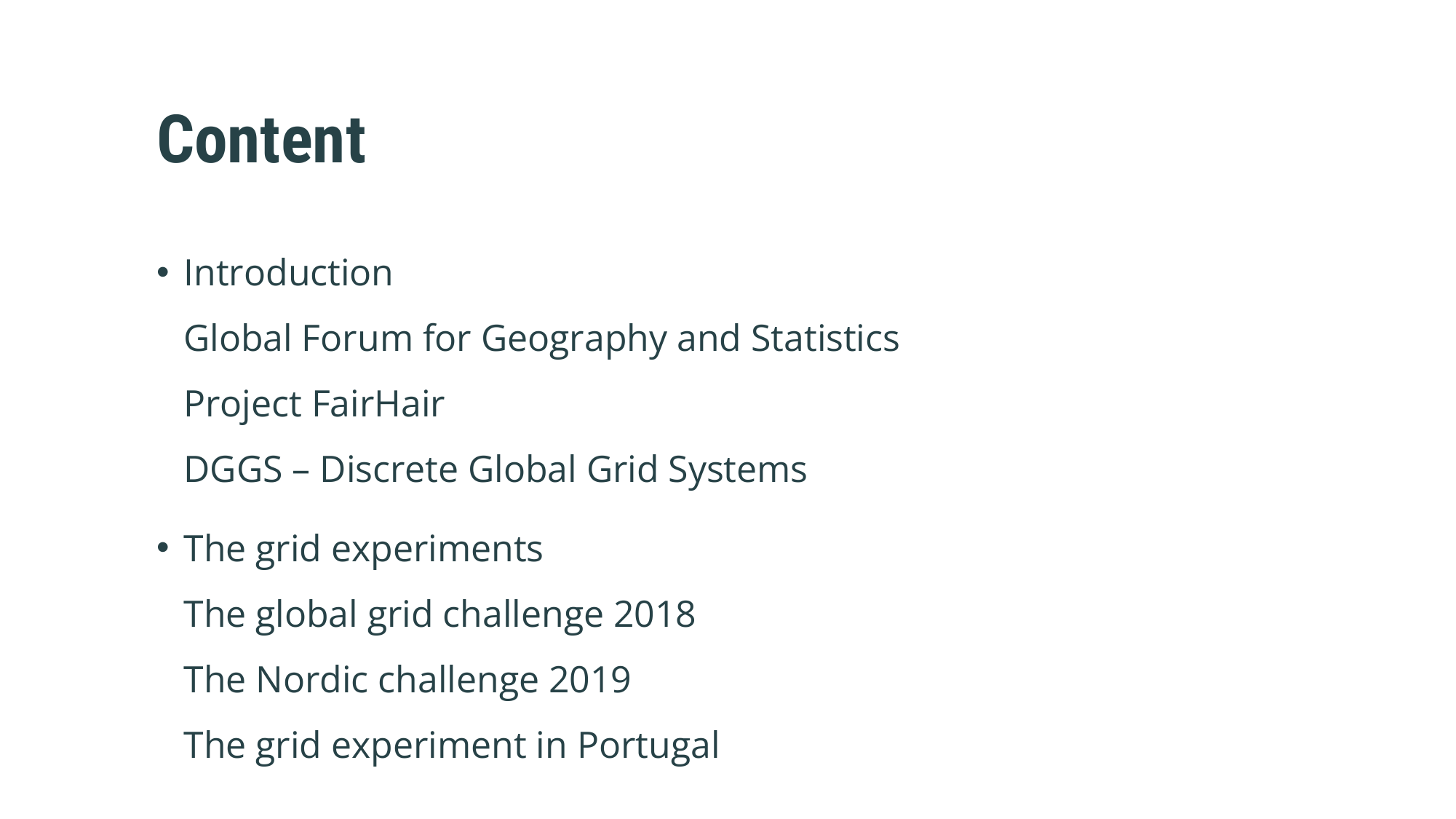

# Content
Introduction
Global Forum for Geography and Statistics
Project FairHair
DGGS – Discrete Global Grid Systems
The grid experiments
The global grid challenge 2018
The Nordic challenge 2019
The grid experiment in Portugal